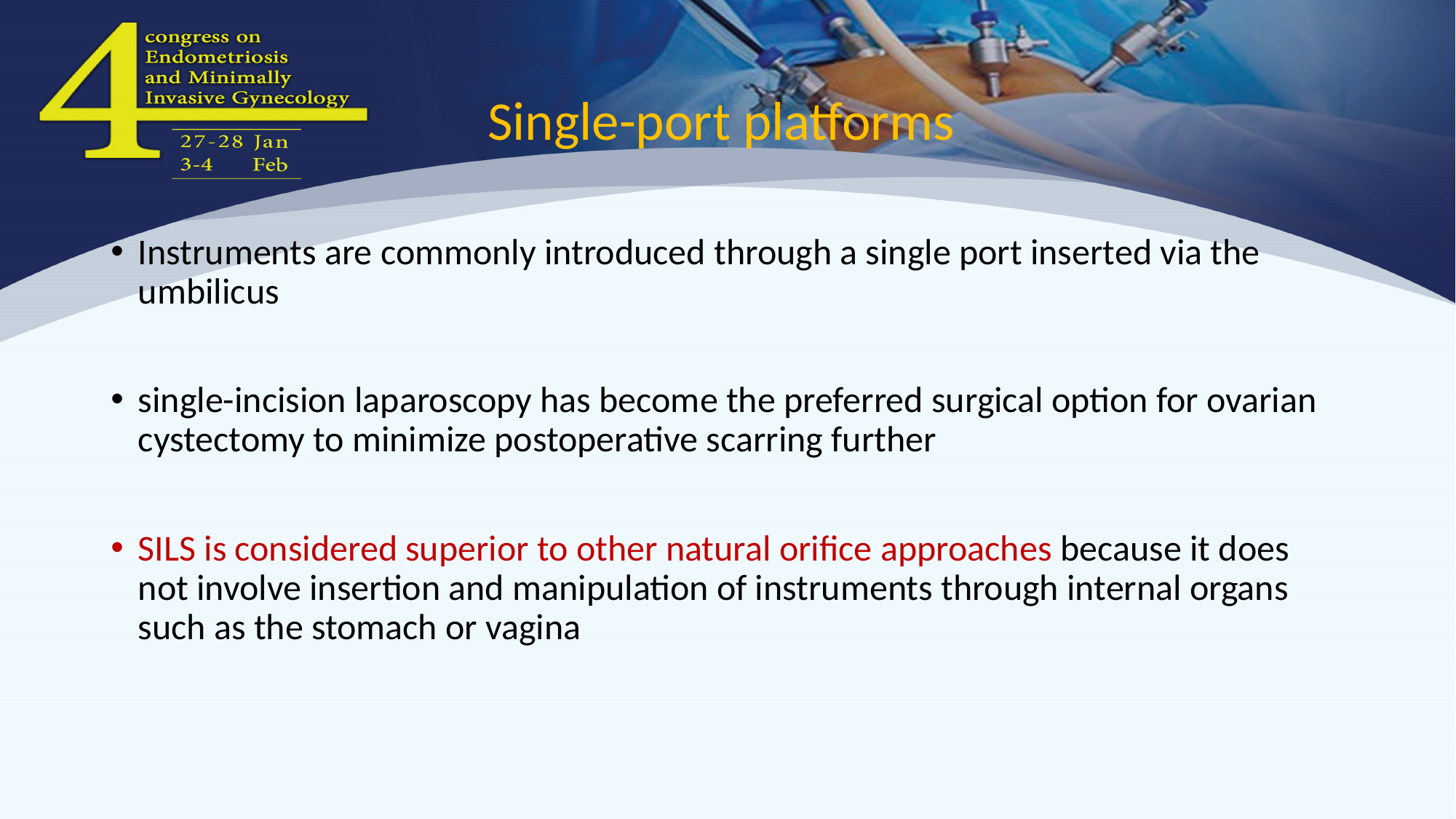

# Single-port platforms
Instruments are commonly introduced through a single port inserted via the umbilicus

single-incision laparoscopy has become the preferred surgical option for ovarian cystectomy to minimize postoperative scarring further

SILS is considered superior to other natural orifice approaches because it does not involve insertion and manipulation of instruments through internal organs such as the stomach or vagina